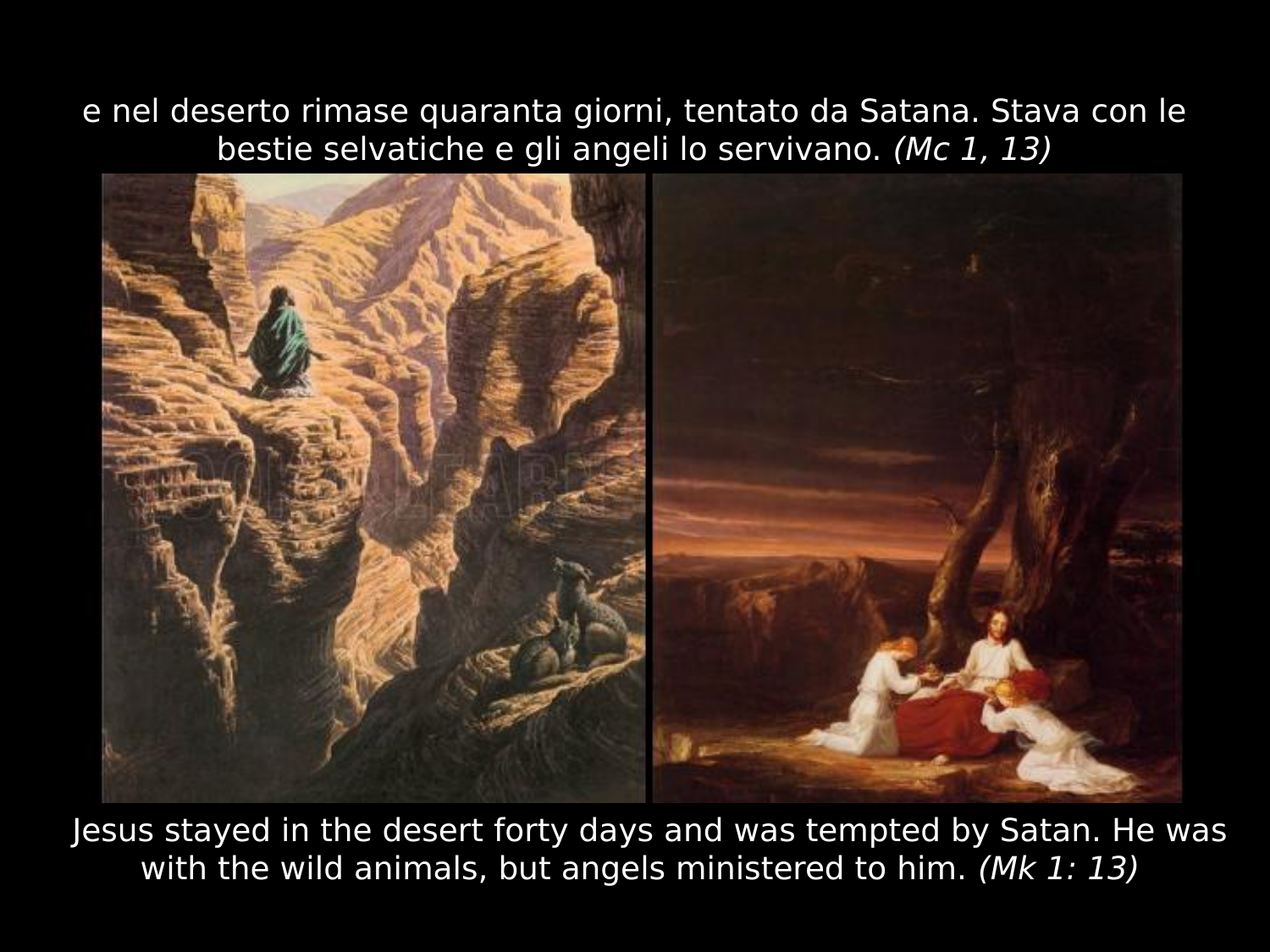

e nel deserto rimase quaranta giorni, tentato da Satana. Stava con le bestie selvatiche e gli angeli lo servivano. (Mc 1, 13)
  Jesus stayed in the desert forty days and was tempted by Satan. He was with the wild animals, but angels ministered to him. (Mk 1: 13)